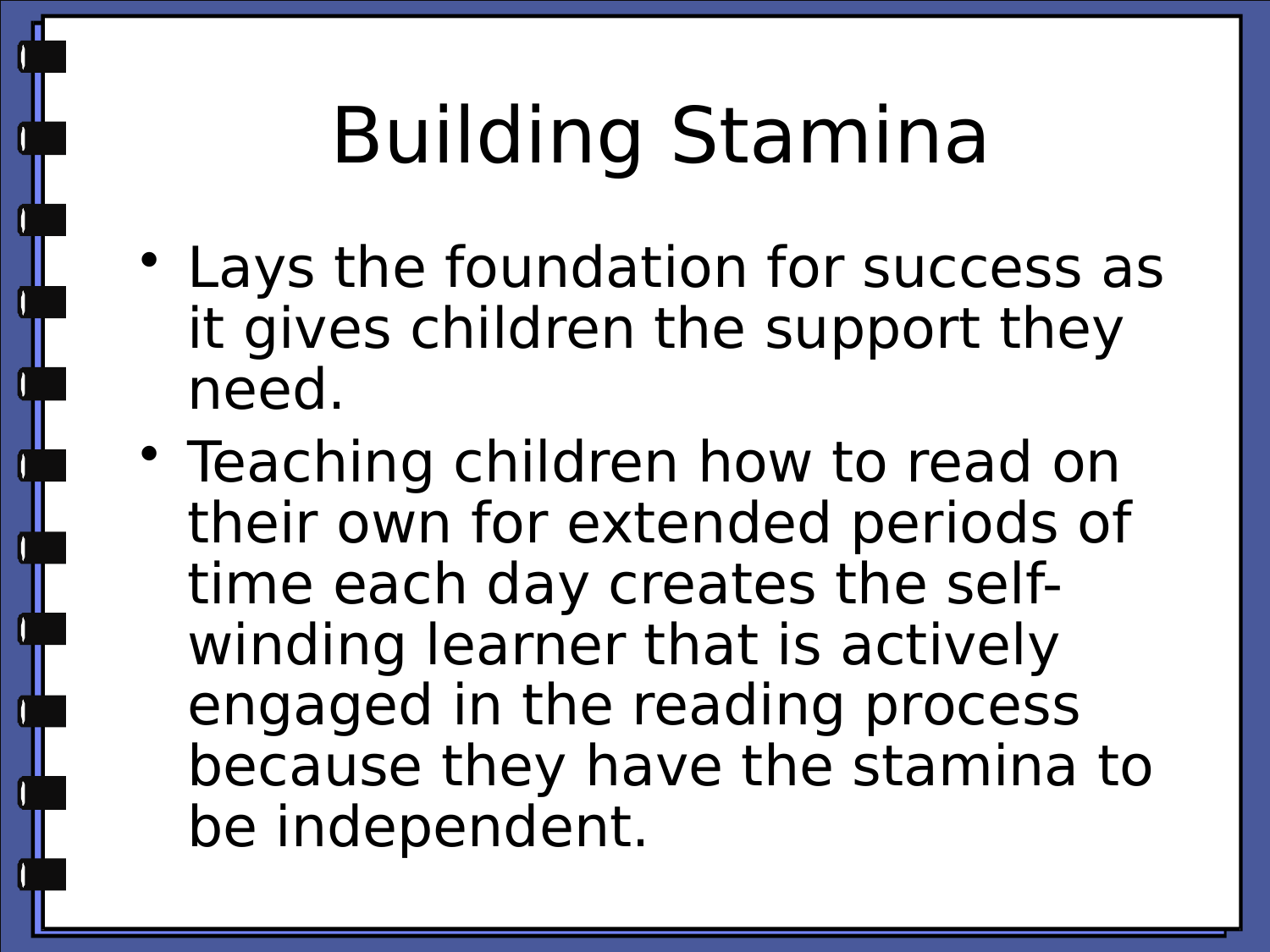

# Building Stamina
Lays the foundation for success as it gives children the support they need.
Teaching children how to read on their own for extended periods of time each day creates the self-winding learner that is actively engaged in the reading process because they have the stamina to be independent.